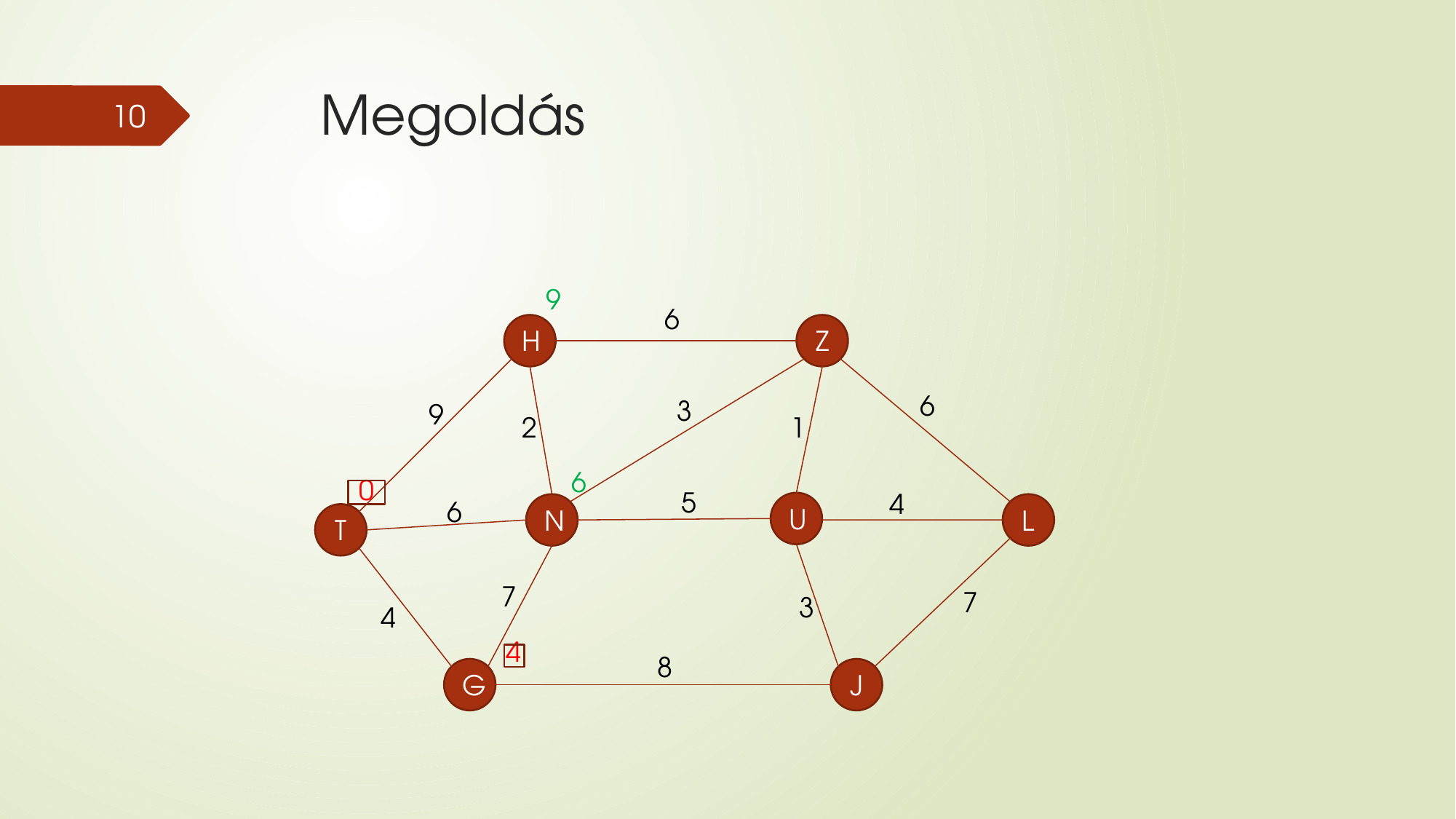

# Megoldás
10

9
6
H
Z
6
3
9
1
2
6
0
5

4
6
U
N
L
T
7
7
3
4
4
8

G
J